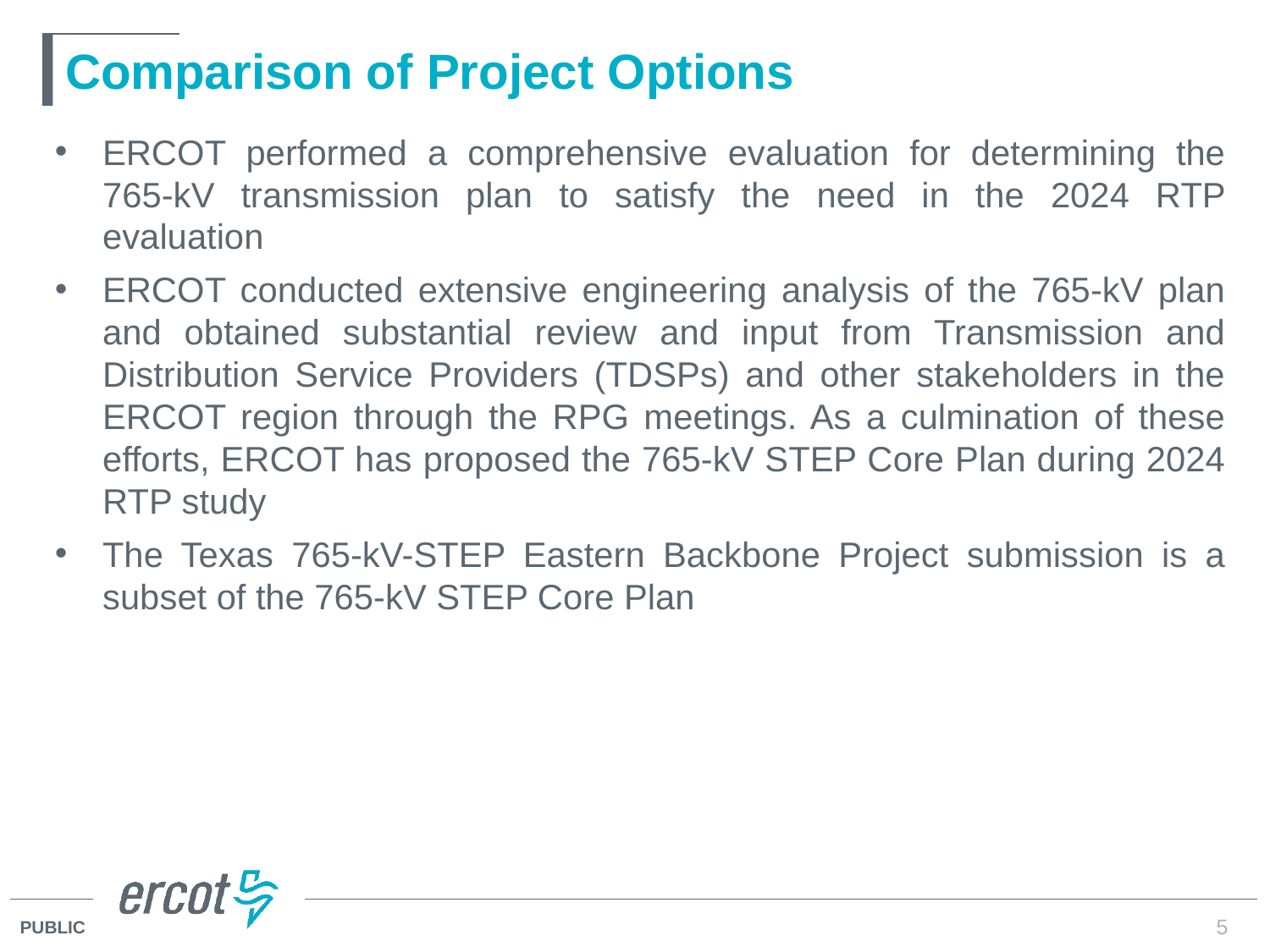

# Comparison of Project Options
ERCOT performed a comprehensive evaluation for determining the 765-kV transmission plan to satisfy the need in the 2024 RTP evaluation
ERCOT conducted extensive engineering analysis of the 765-kV plan and obtained substantial review and input from Transmission and Distribution Service Providers (TDSPs) and other stakeholders in the ERCOT region through the RPG meetings. As a culmination of these efforts, ERCOT has proposed the 765-kV STEP Core Plan during 2024 RTP study
The Texas 765-kV-STEP Eastern Backbone Project submission is a subset of the 765-kV STEP Core Plan

5